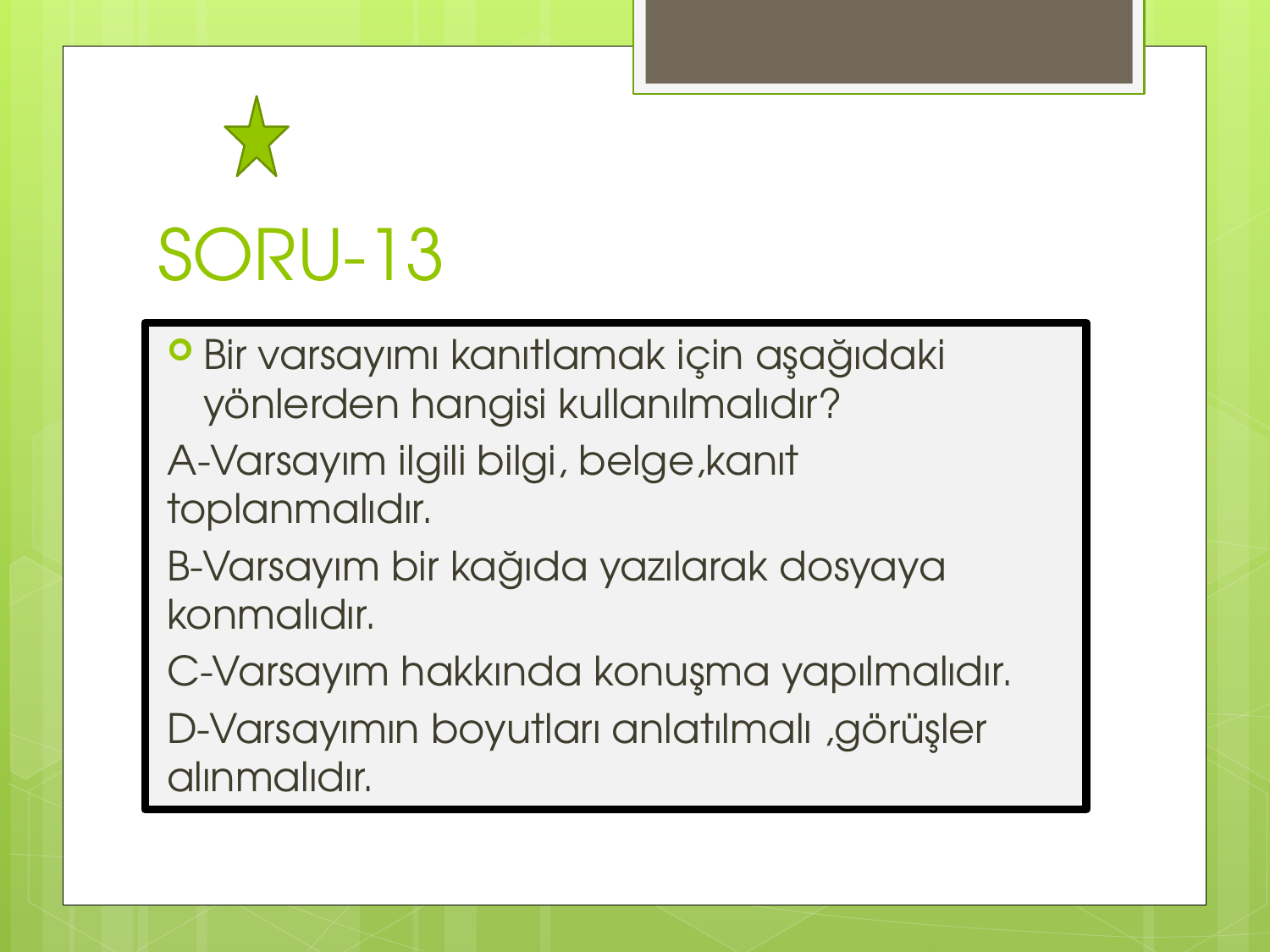

# SORU-13
Bir varsayımı kanıtlamak için aşağıdaki yönlerden hangisi kullanılmalıdır?
A-Varsayım ilgili bilgi, belge,kanıt toplanmalıdır.
B-Varsayım bir kağıda yazılarak dosyaya konmalıdır.
C-Varsayım hakkında konuşma yapılmalıdır.
D-Varsayımın boyutları anlatılmalı ,görüşler alınmalıdır.